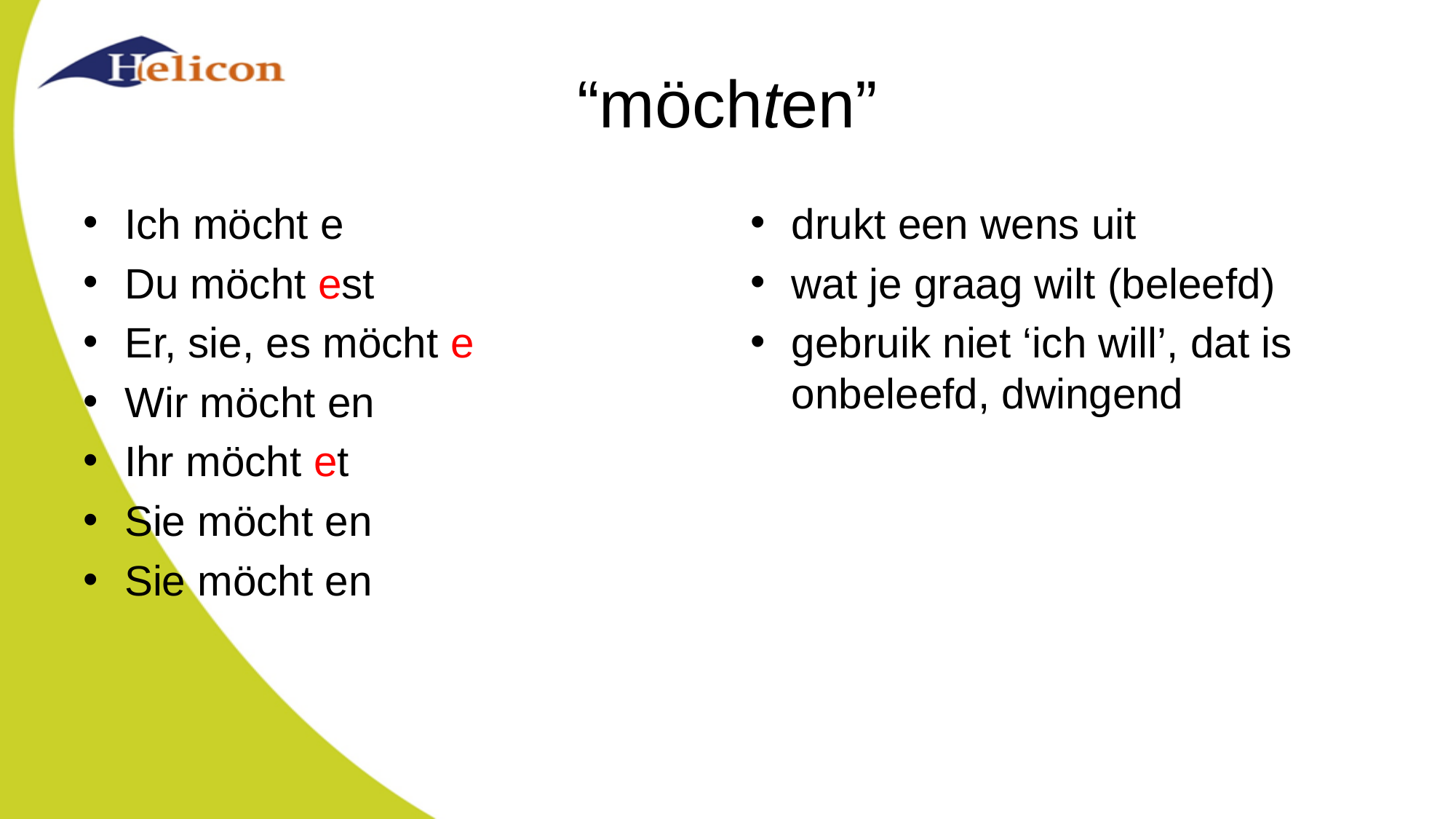

# “möchten”
Ich möcht e
Du möcht est
Er, sie, es möcht e
Wir möcht en
Ihr möcht et
Sie möcht en
Sie möcht en
drukt een wens uit
wat je graag wilt (beleefd)
gebruik niet ‘ich will’, dat is onbeleefd, dwingend